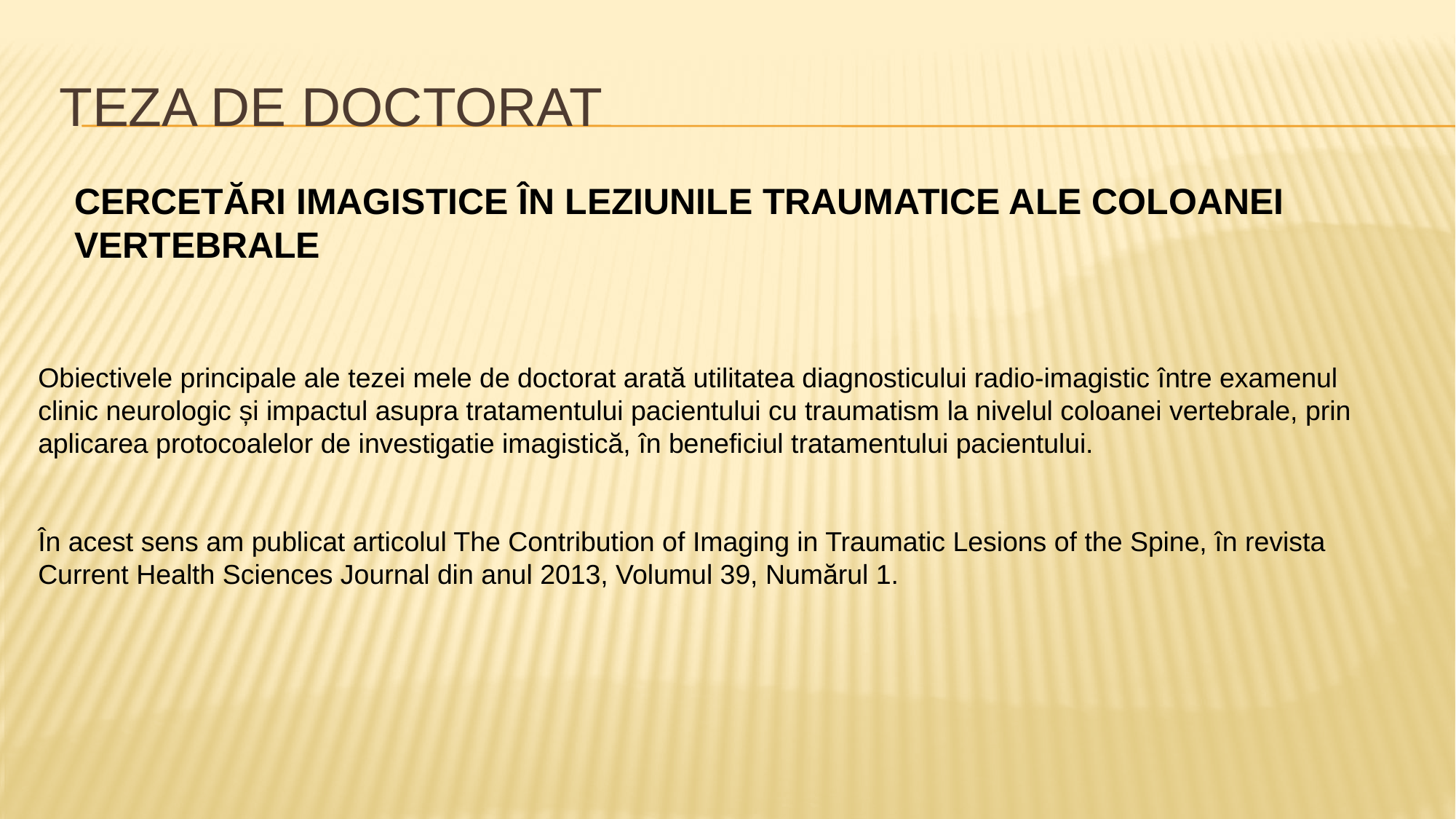

# TEZA DE DOCTORAT
CERCETĂRI IMAGISTICE ÎN LEZIUNILE TRAUMATICE ALE COLOANEI VERTEBRALE
Obiectivele principale ale tezei mele de doctorat arată utilitatea diagnosticului radio-imagistic între examenul clinic neurologic și impactul asupra tratamentului pacientului cu traumatism la nivelul coloanei vertebrale, prin aplicarea protocoalelor de investigatie imagistică, în beneficiul tratamentului pacientului.

În acest sens am publicat articolul The Contribution of Imaging in Traumatic Lesions of the Spine, în revista Current Health Sciences Journal din anul 2013, Volumul 39, Numărul 1.